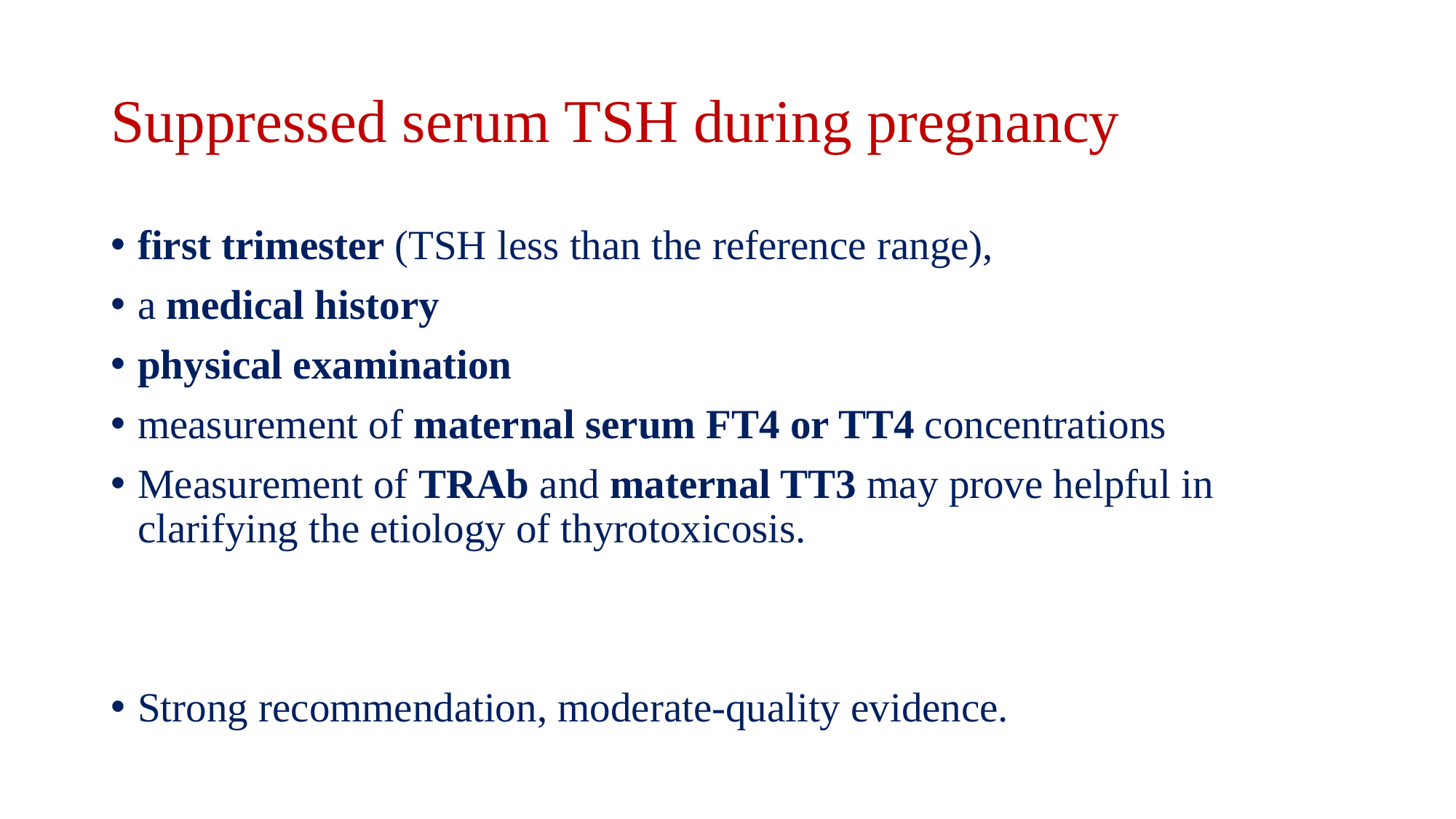

# Suppressed serum TSH during pregnancy
first trimester (TSH less than the reference range),
a medical history
physical examination
measurement of maternal serum FT4 or TT4 concentrations
Measurement of TRAb and maternal TT3 may prove helpful in clarifying the etiology of thyrotoxicosis.

Strong recommendation, moderate-quality evidence.